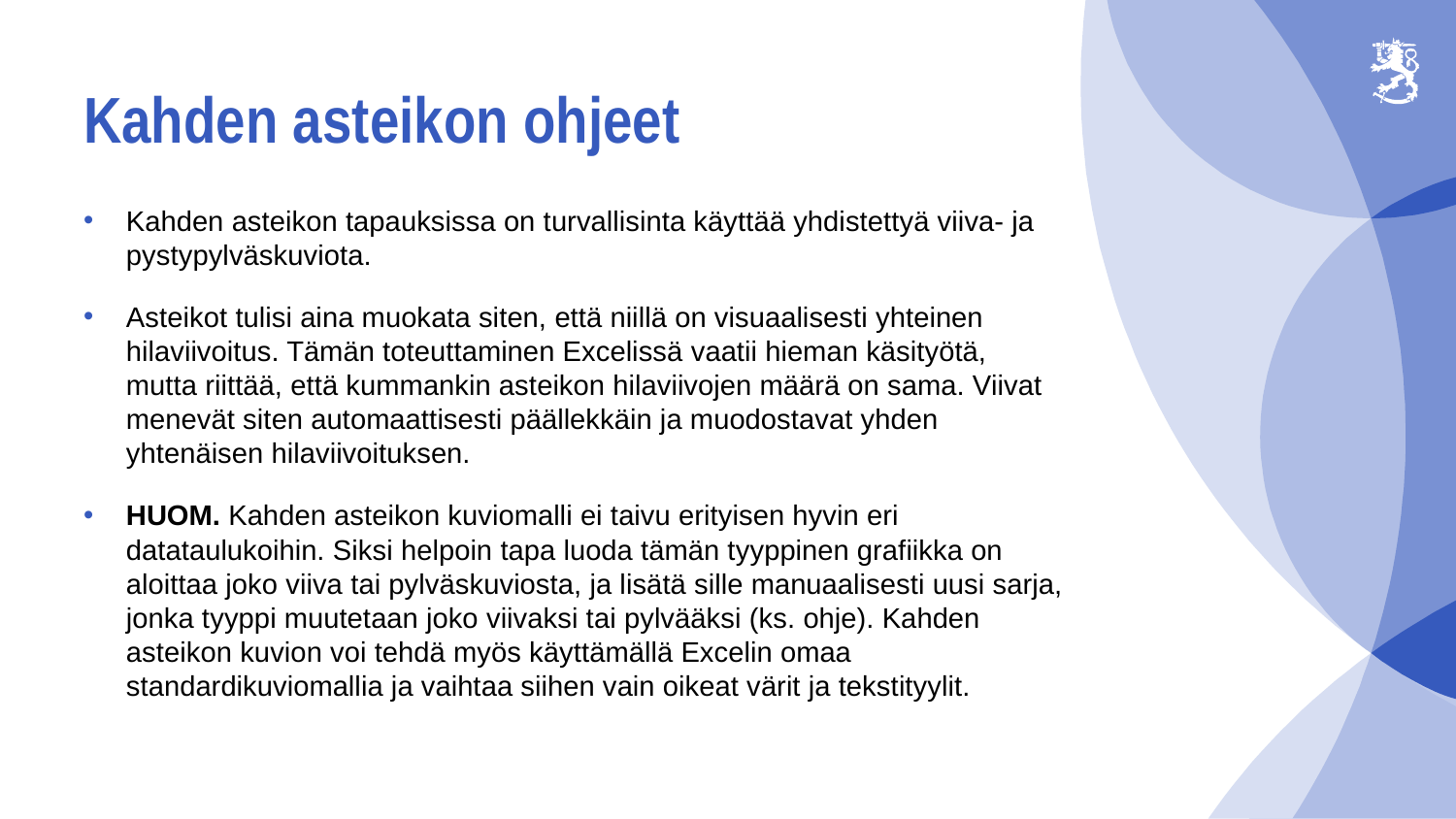

# Kahden asteikon ohjeet
Kahden asteikon tapauksissa on turvallisinta käyttää yhdistettyä viiva- ja pystypylväskuviota.
Asteikot tulisi aina muokata siten, että niillä on visuaalisesti yhteinen hilaviivoitus. Tämän toteuttaminen Excelissä vaatii hieman käsityötä, mutta riittää, että kummankin asteikon hilaviivojen määrä on sama. Viivat menevät siten automaattisesti päällekkäin ja muodostavat yhden yhtenäisen hilaviivoituksen.
HUOM. Kahden asteikon kuviomalli ei taivu erityisen hyvin eri datataulukoihin. Siksi helpoin tapa luoda tämän tyyppinen grafiikka on aloittaa joko viiva tai pylväskuviosta, ja lisätä sille manuaalisesti uusi sarja, jonka tyyppi muutetaan joko viivaksi tai pylvääksi (ks. ohje). Kahden asteikon kuvion voi tehdä myös käyttämällä Excelin omaa standardikuviomallia ja vaihtaa siihen vain oikeat värit ja tekstityylit.